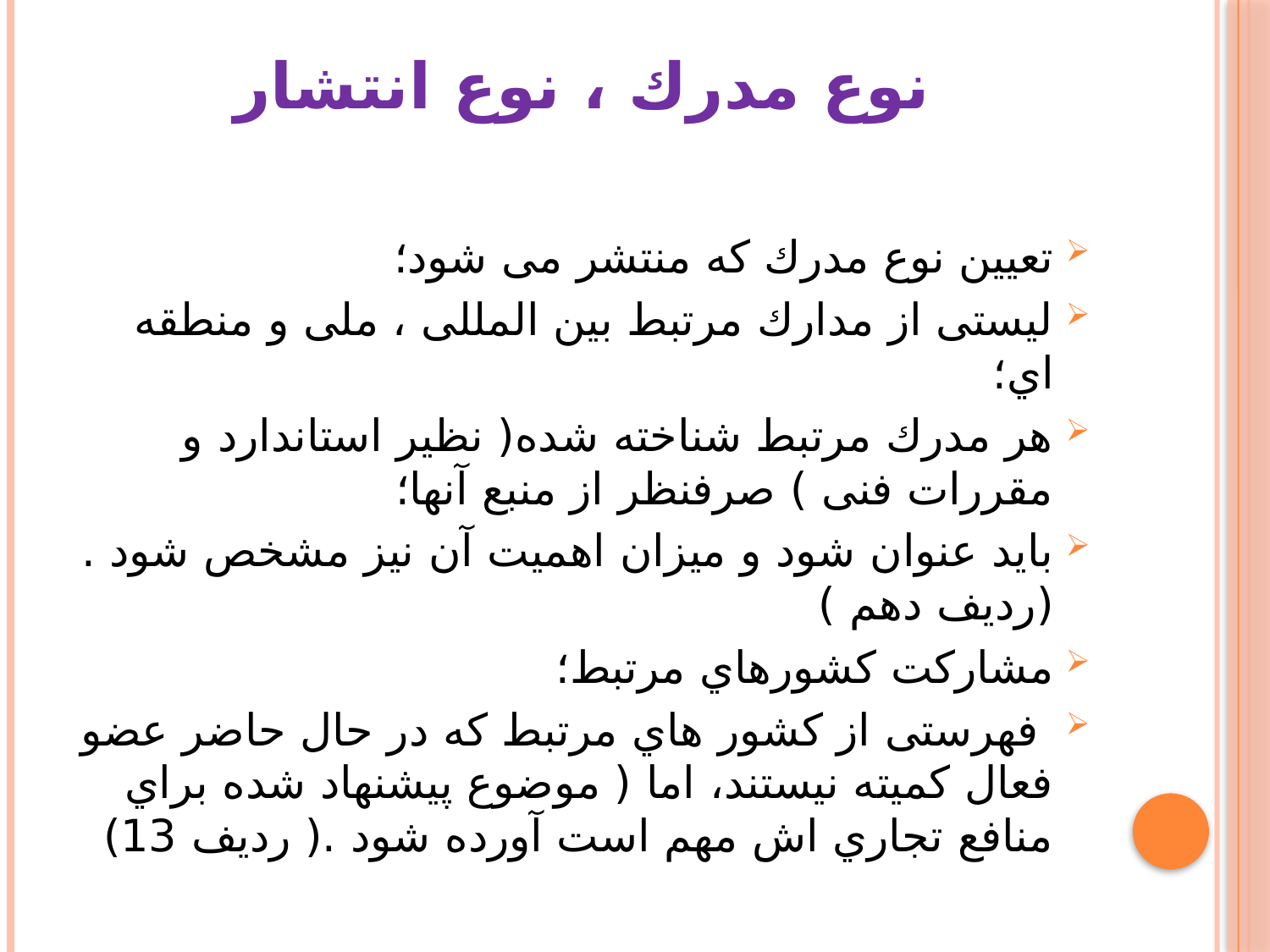

# نوع مدرك ، نوع انتشار
تعیین نوع مدرك که منتشر می شود؛
لیستی از مدارك مرتبط بین المللی ، ملی و منطقه اي؛
هر مدرك مرتبط شناخته شده( نظیر استاندارد و مقررات فنی ) صرفنظر از منبع آنها؛
باید عنوان شود و میزان اهمیت آن نیز مشخص شود . (ردیف دهم )
مشارکت کشورهاي مرتبط؛
 فهرستی از کشور هاي مرتبط که در حال حاضر عضو فعال کمیته نیستند، اما ( موضوع پیشنهاد شده براي منافع تجاري اش مهم است آورده شود .( ردیف 13)